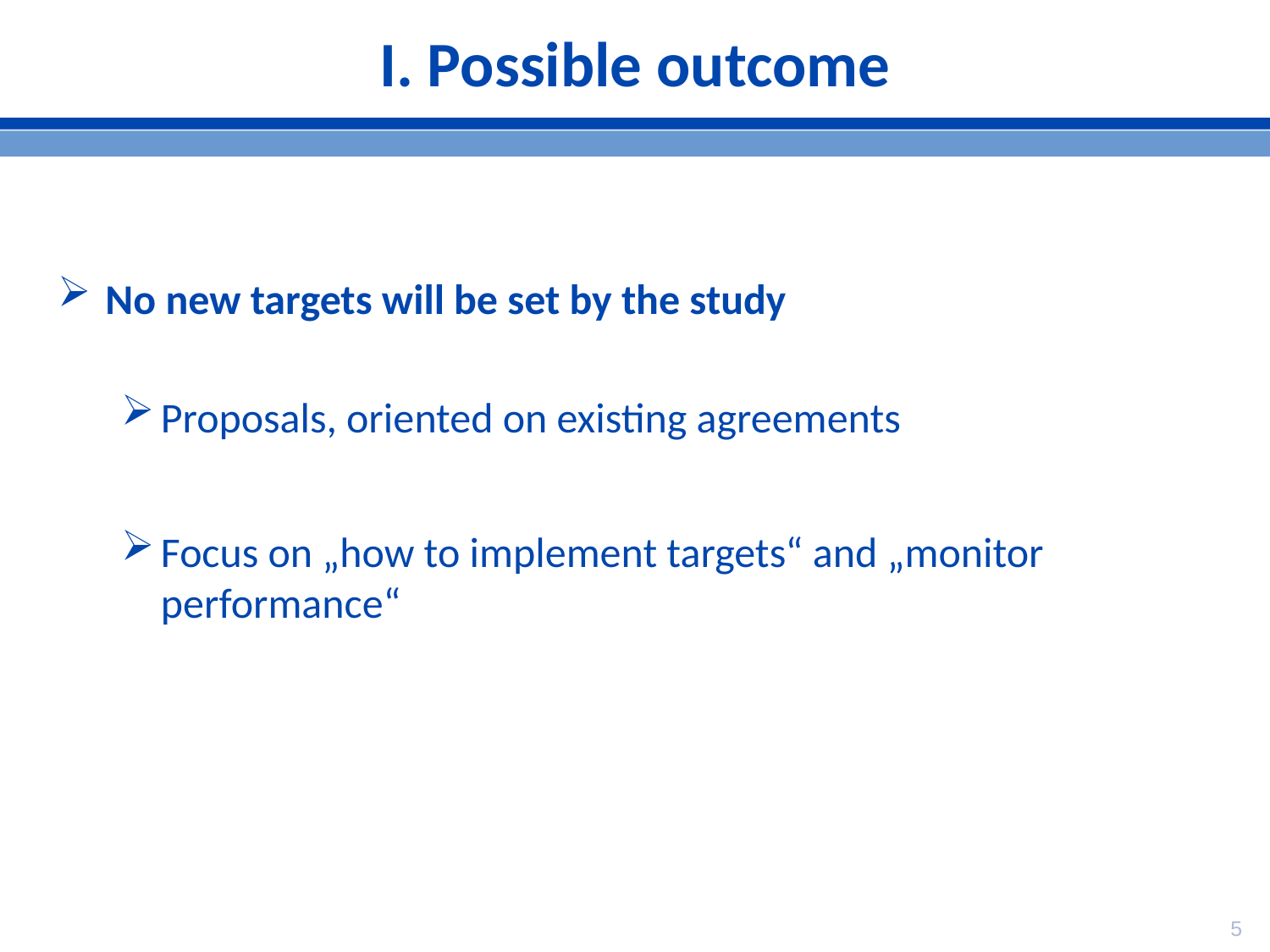

# I. Possible outcome

No new targets will be set by the study

Proposals, oriented on existing agreements

Focus on „how to implement targets“ and „monitor performance“

5